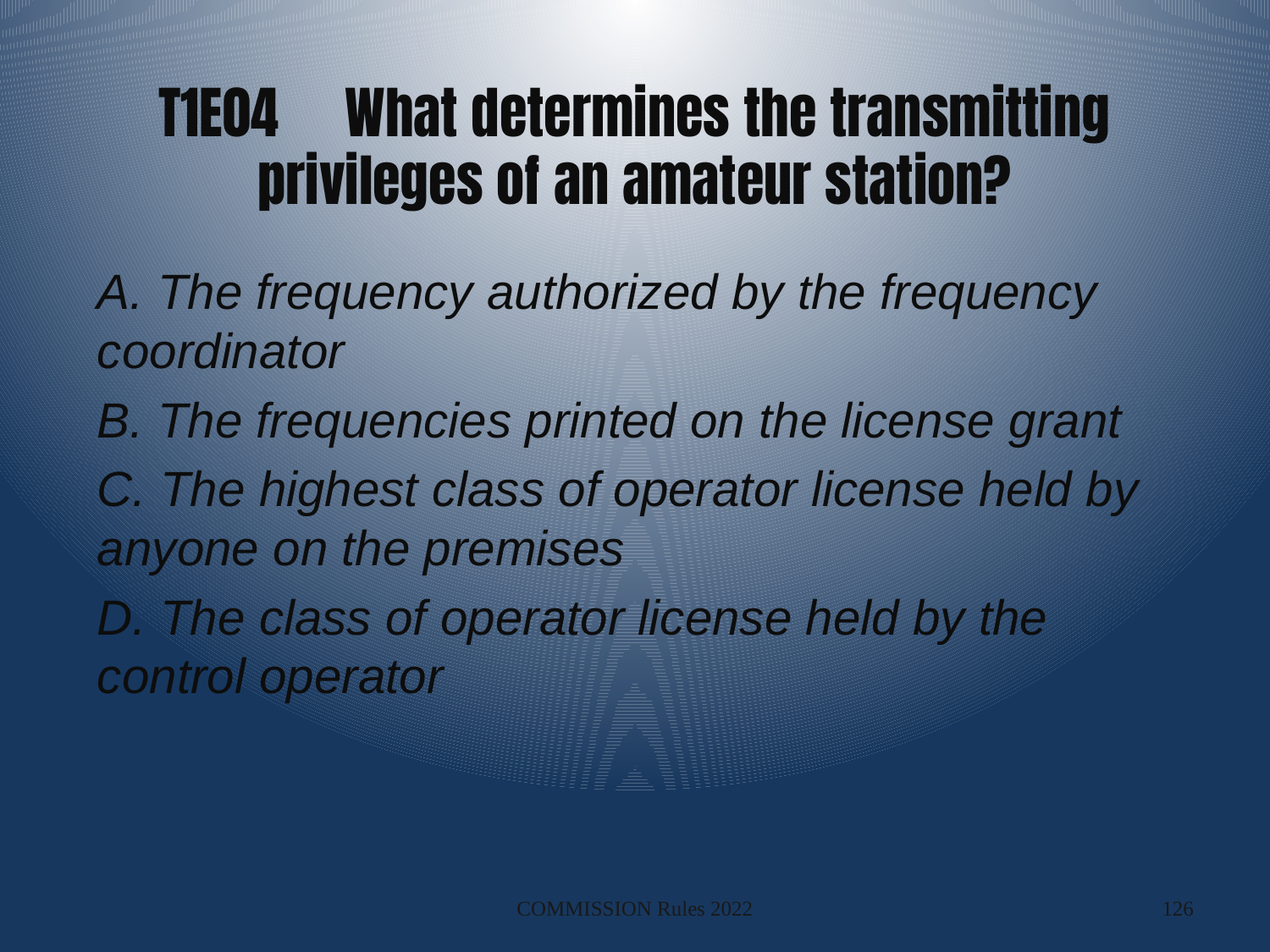

# T1E04     What determines the transmitting privileges of an amateur station?
A. The frequency authorized by the frequency coordinator
B. The frequencies printed on the license grant
C. The highest class of operator license held by anyone on the premises
D. The class of operator license held by the control operator
COMMISSION Rules 2022
126